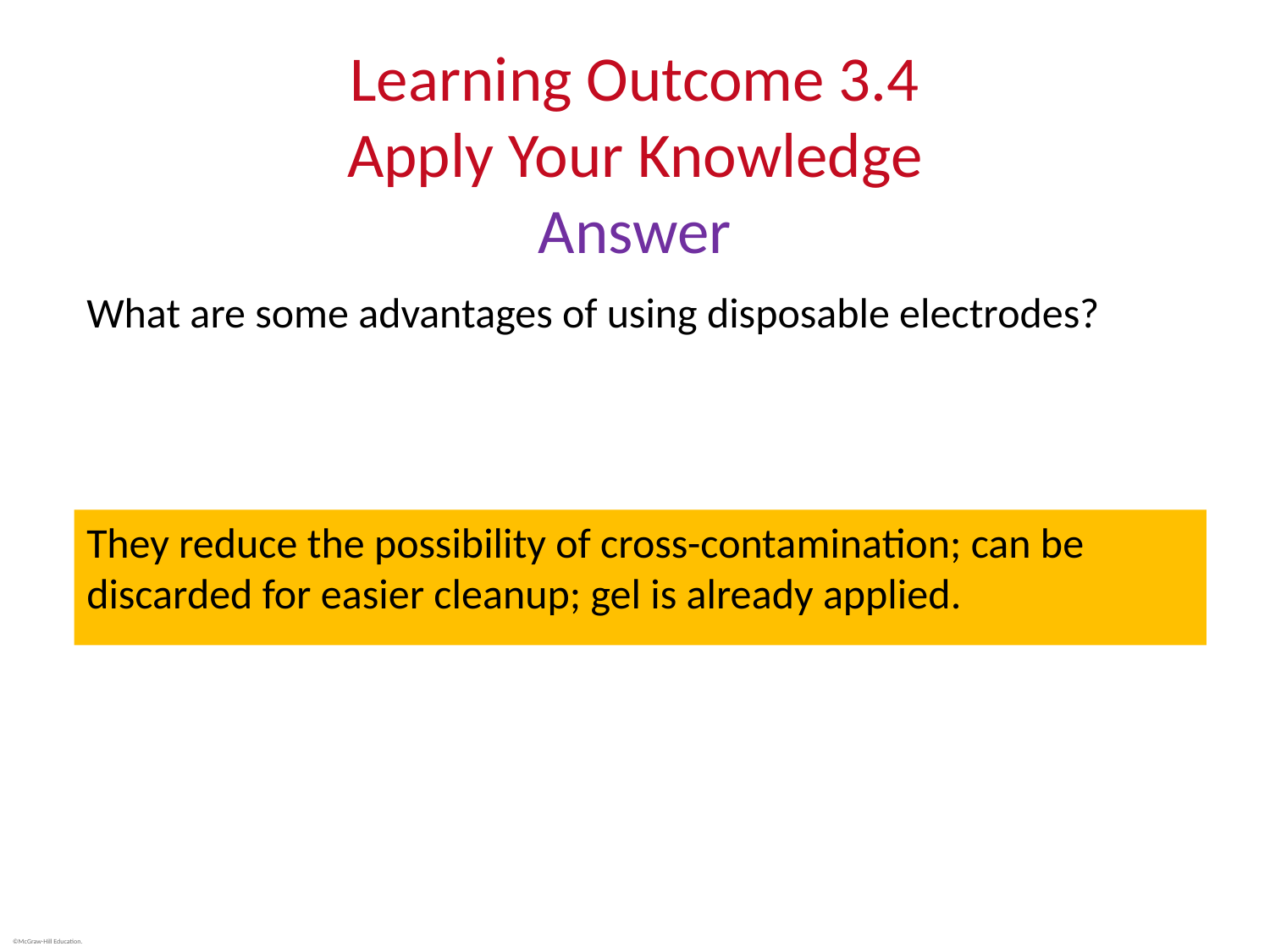

# Learning Outcome 3.4 Apply Your Knowledge Answer
What are some advantages of using disposable electrodes?
They reduce the possibility of cross-contamination; can be discarded for easier cleanup; gel is already applied.